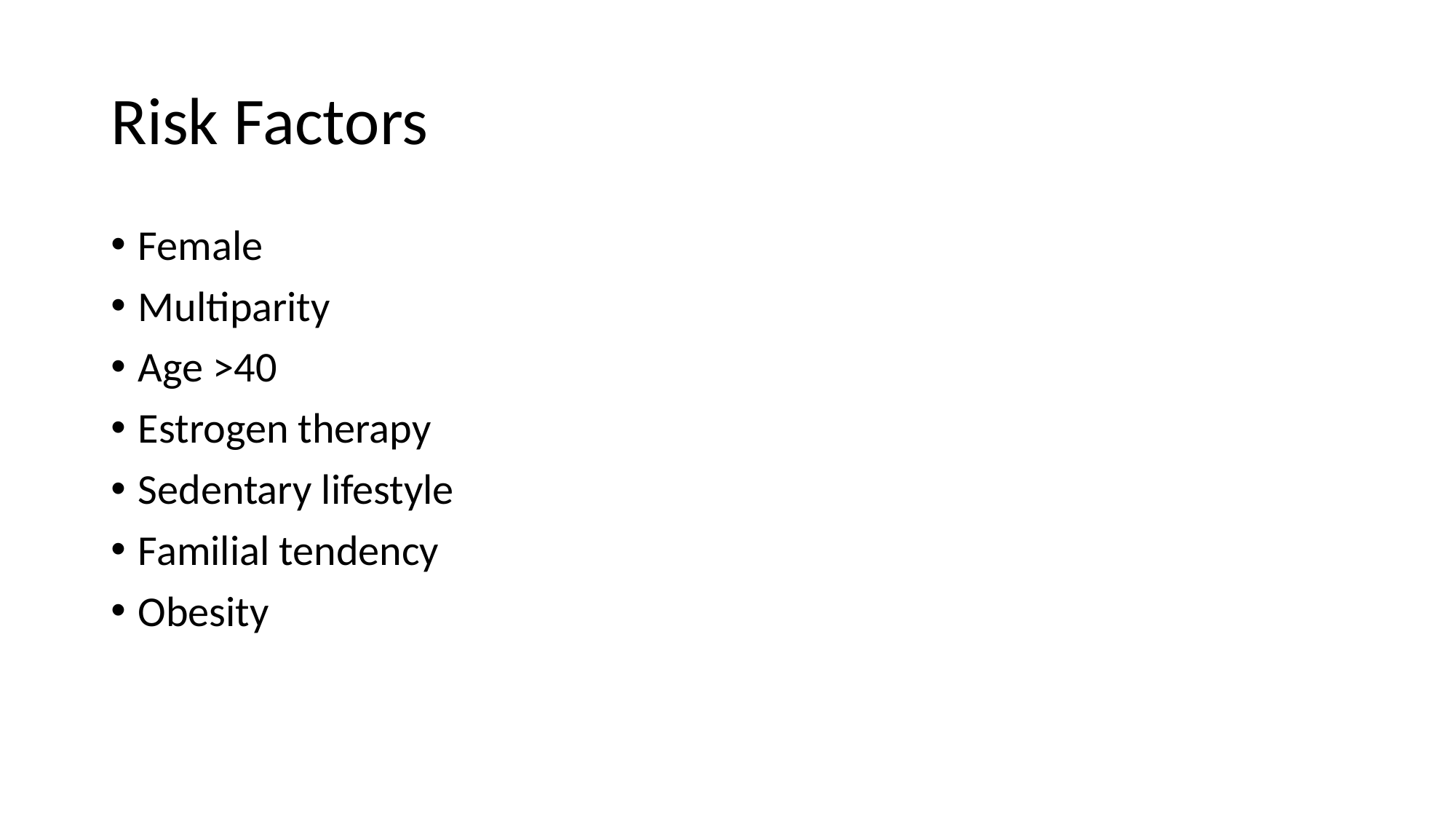

# Risk Factors
Female
Multiparity
Age >40
Estrogen therapy
Sedentary lifestyle
Familial tendency
Obesity